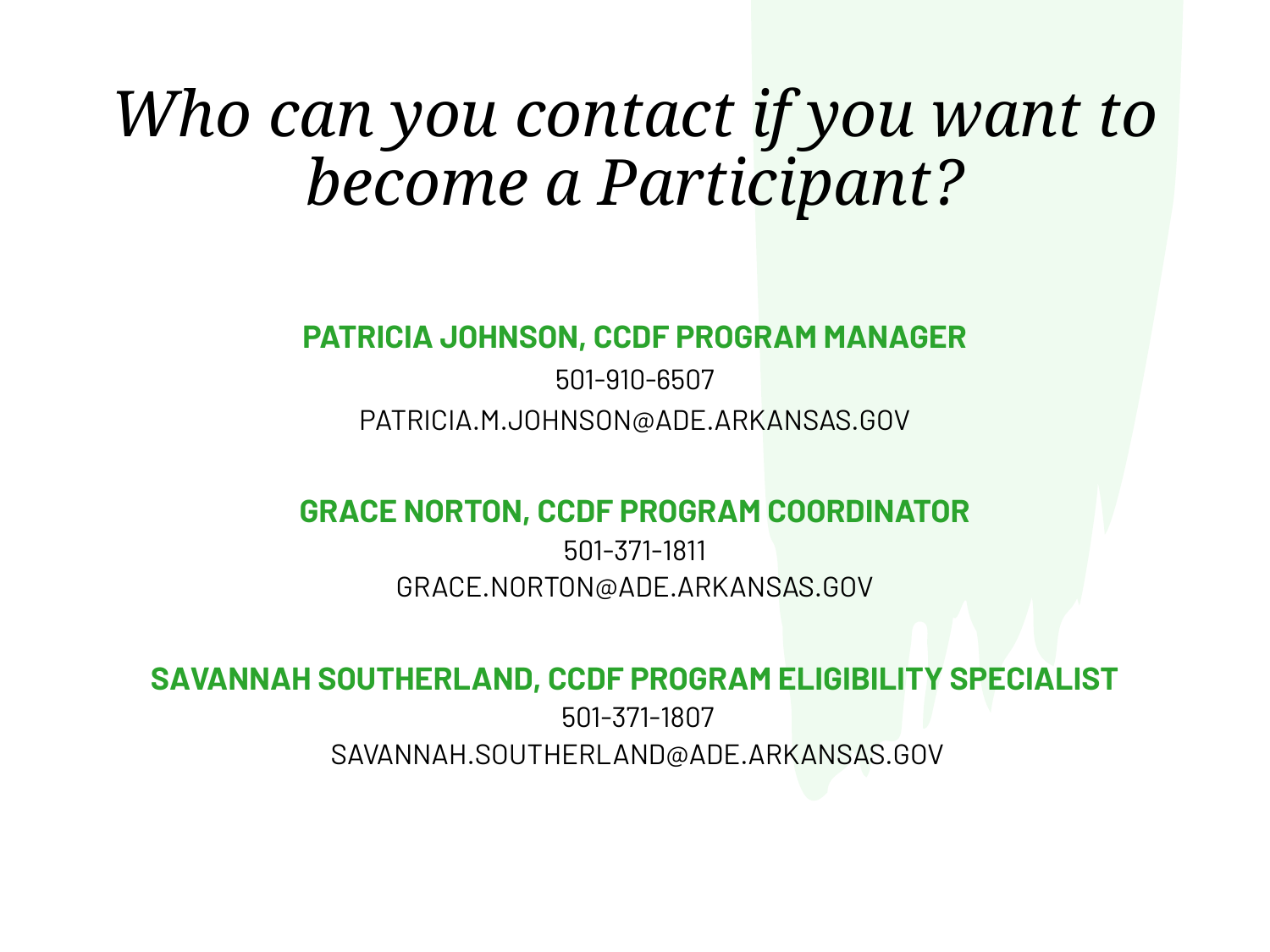

# Who can you contact if you want to become a Participant?
Patricia Johnson, CCDF Program Manager
501-910-6507
Patricia.M.Johnson@ade.Arkansas.gov

Grace Norton, CCDF Program Coordinator
501-371-1811
Grace.Norton@ade.Arkansas.gov

Savannah Southerland, CCDF Program Eligibility Specialist
 501-371-1807
 savannah.Southerland@ade.Arkansas.gov